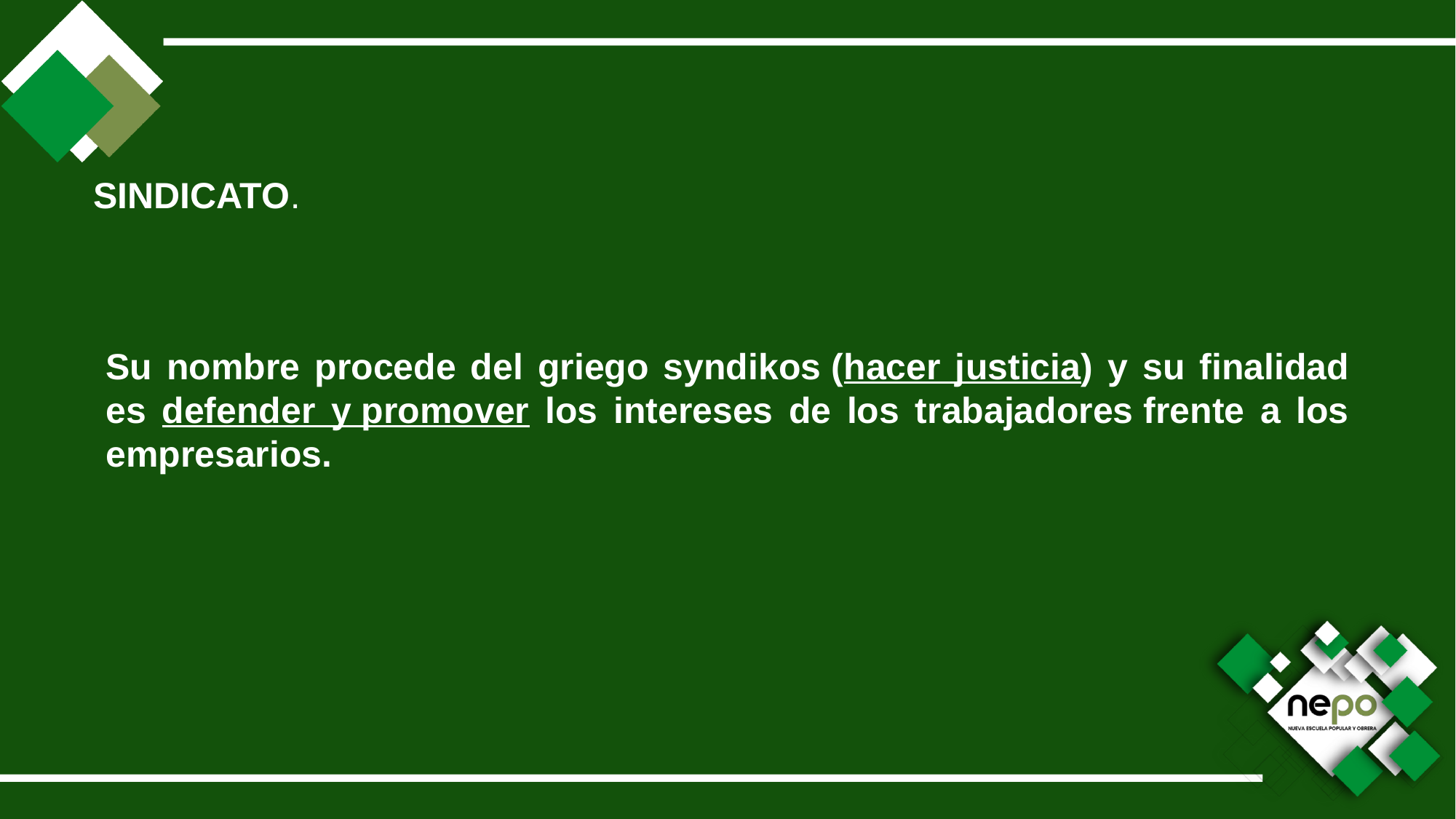

SINDICATO.
Su nombre procede del griego syndikos (hacer justicia) y su finalidad es defender y promover los intereses de los trabajadores frente a los empresarios.